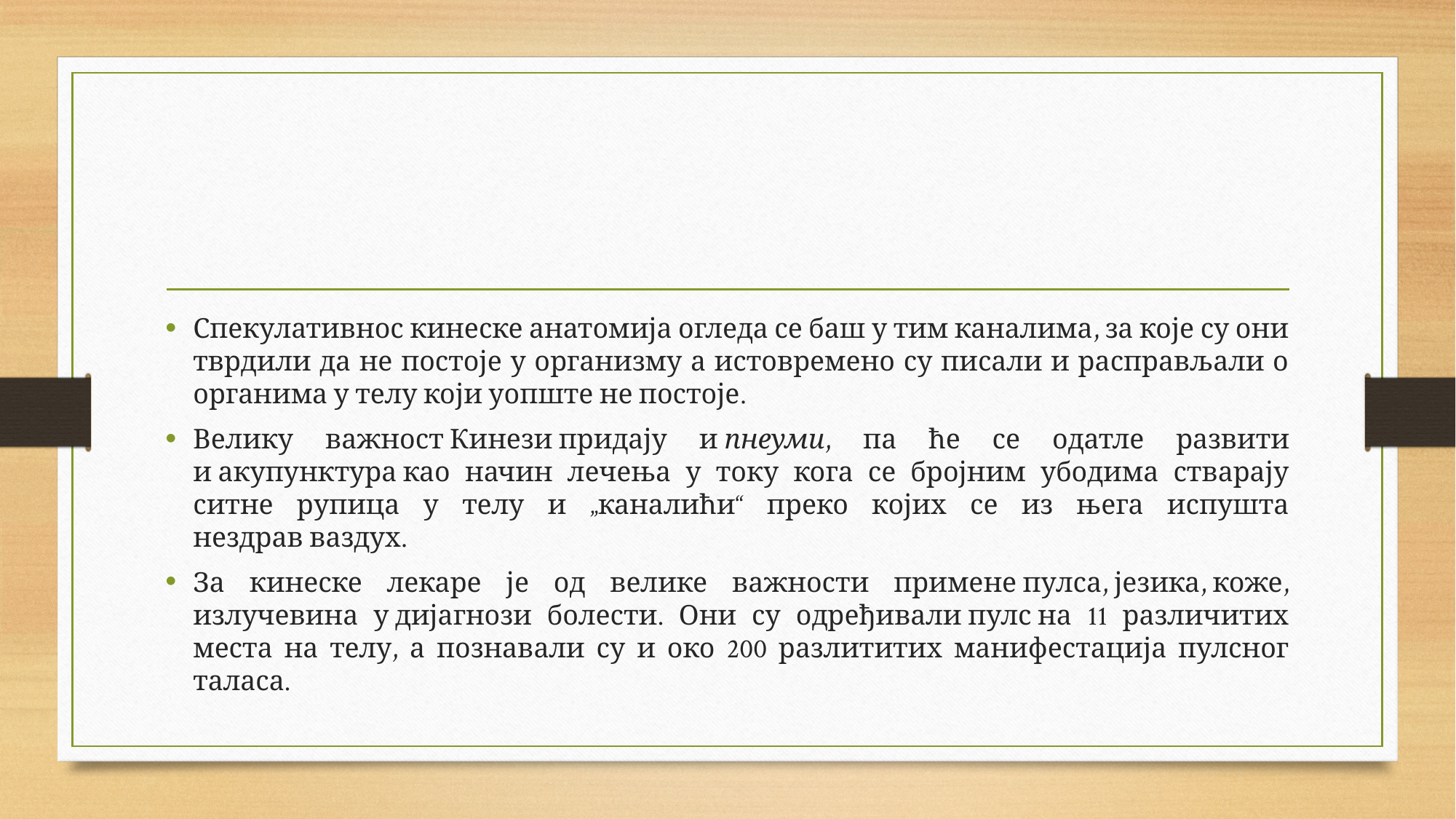

Спекулативнос кинеске анатомија огледа се баш у тим каналима, за које су они тврдили да не постоје у организму а истовремено су писали и расправљали о органима у телу који уопште не постоје.
Велику важност Кинези придају и пнеуми, па ће се одатле развити и акупунктура као начин лечења у току кога се бројним убодима стварају ситне рупица у телу и „каналићи“ преко којих се из њега испушта нездрав ваздух.
За кинеске лекаре је од велике важности примене пулса, језика, коже, излучевина у дијагнози болести. Они су одређивали пулс на 11 различитих места на телу, а познавали су и око 200 разлититих манифестација пулсног таласа.